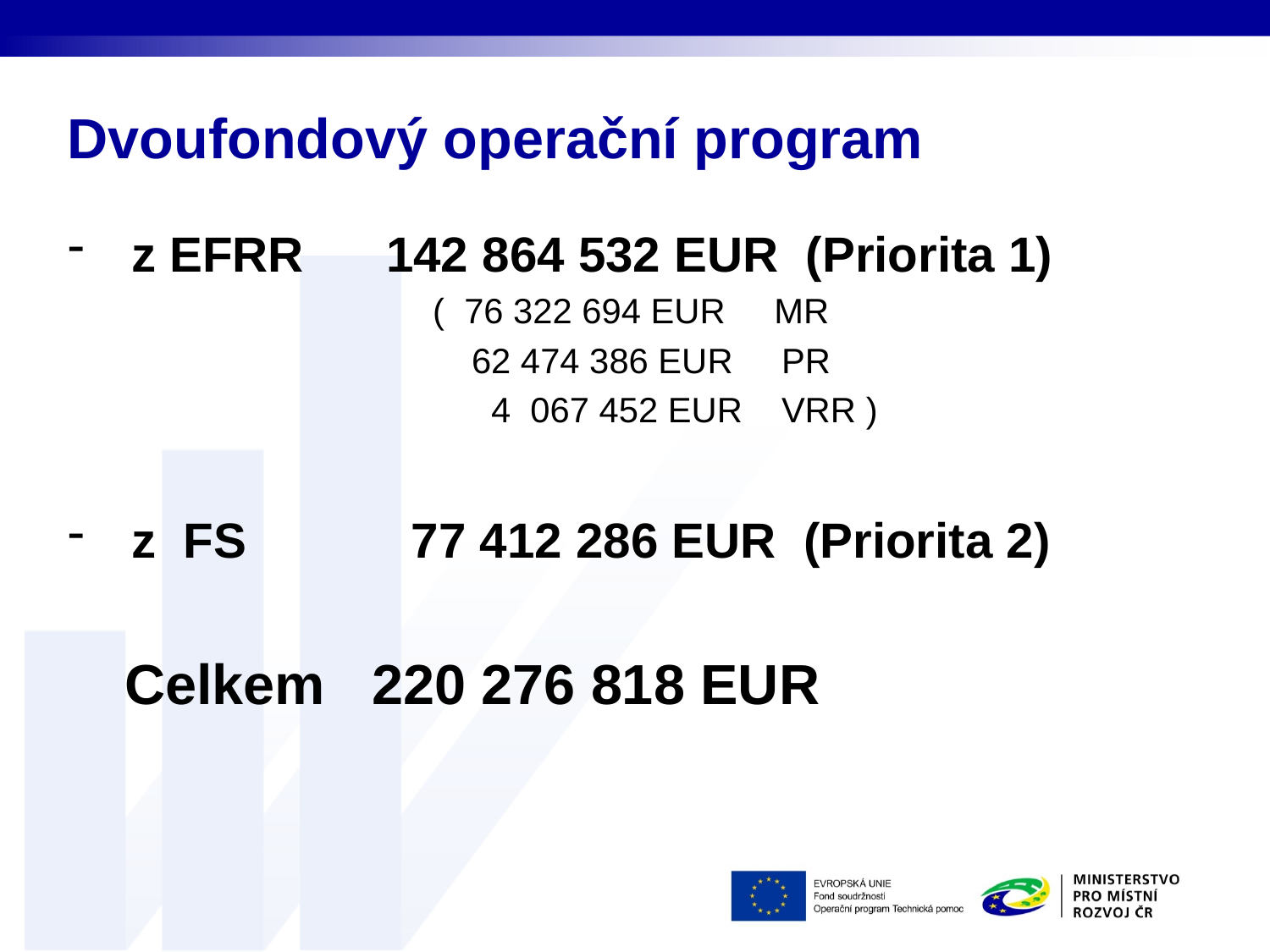

# Dvoufondový operační program
z EFRR      142 864 532 EUR  (Priorita 1)
(  76 322 694 EUR     MR
    62 474 386 EUR     PR
      4  067 452 EUR    VRR )

z  FS            77 412 286 EUR  (Priorita 2)

    Celkem   220 276 818 EUR